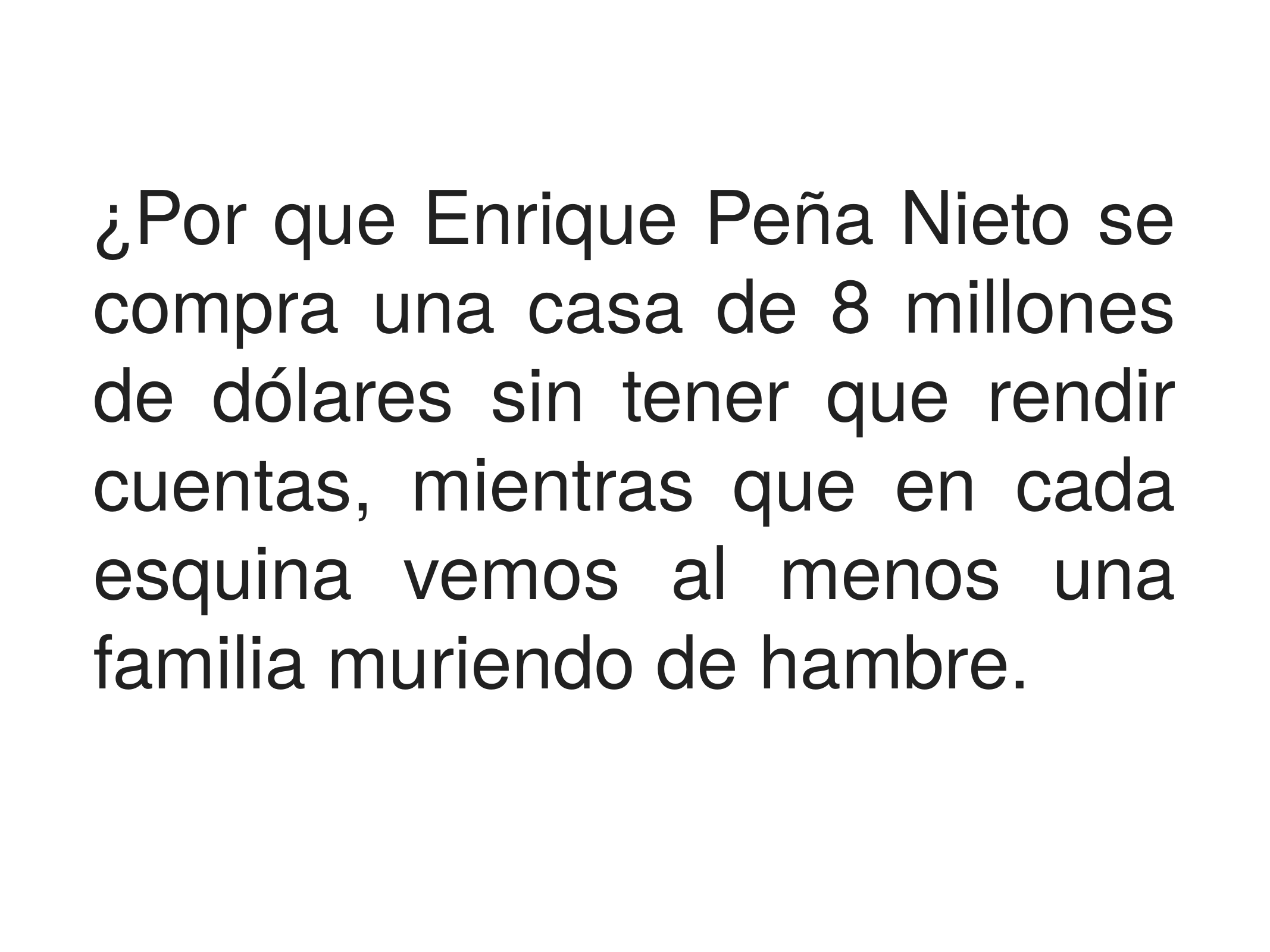

¿Por que Enrique Peña Nieto se compra una casa de 8 millones de dólares sin tener que rendir cuentas, mientras que en cada esquina vemos al menos una familia muriendo de hambre.